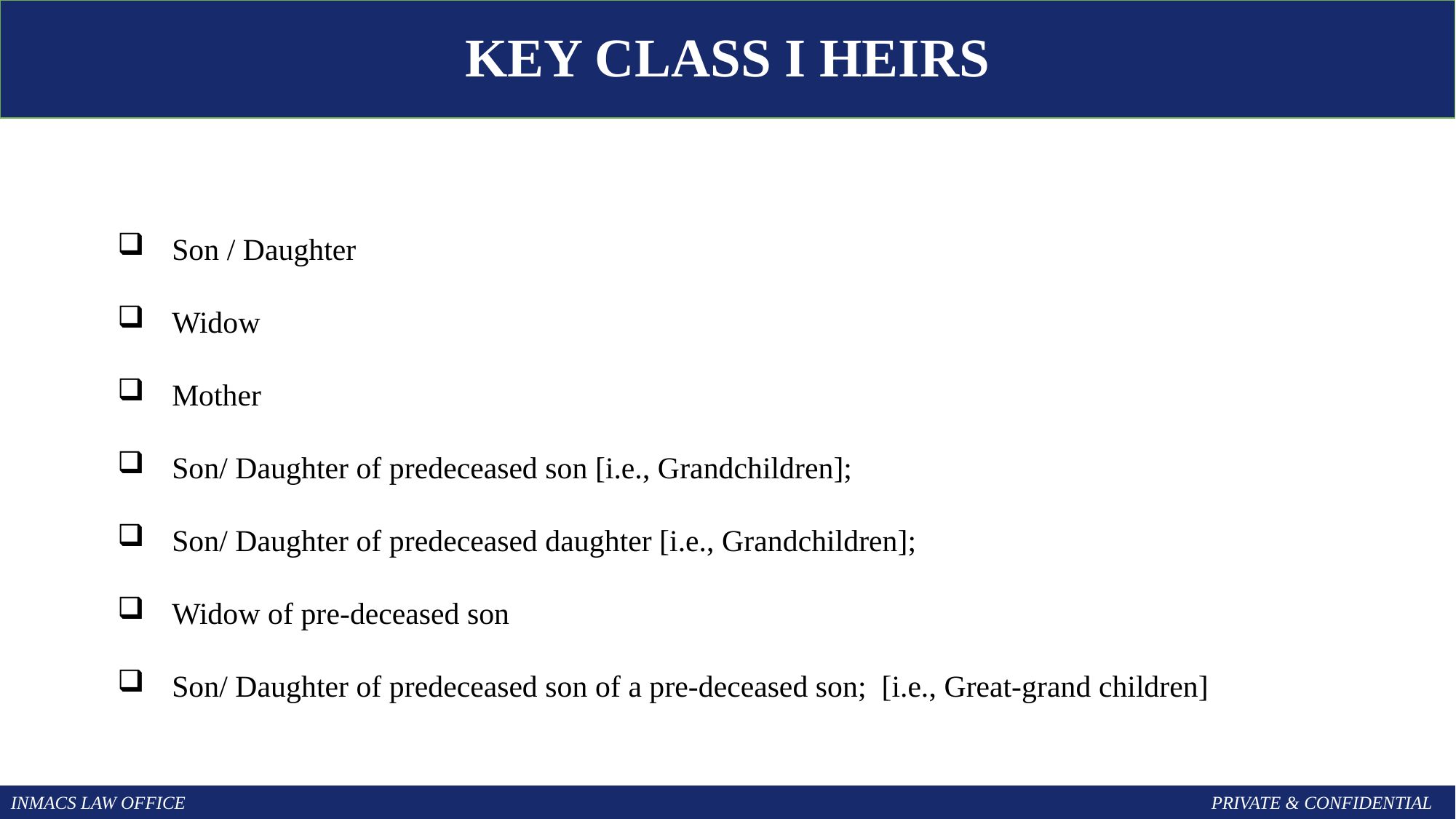

KEY CLASS I HEIRS
Son / Daughter
Widow
Mother
Son/ Daughter of predeceased son [i.e., Grandchildren];
Son/ Daughter of predeceased daughter [i.e., Grandchildren];
Widow of pre-deceased son
Son/ Daughter of predeceased son of a pre-deceased son;  [i.e., Great-grand children]
INMACS LAW OFFICE										PRIVATE & CONFIDENTIAL